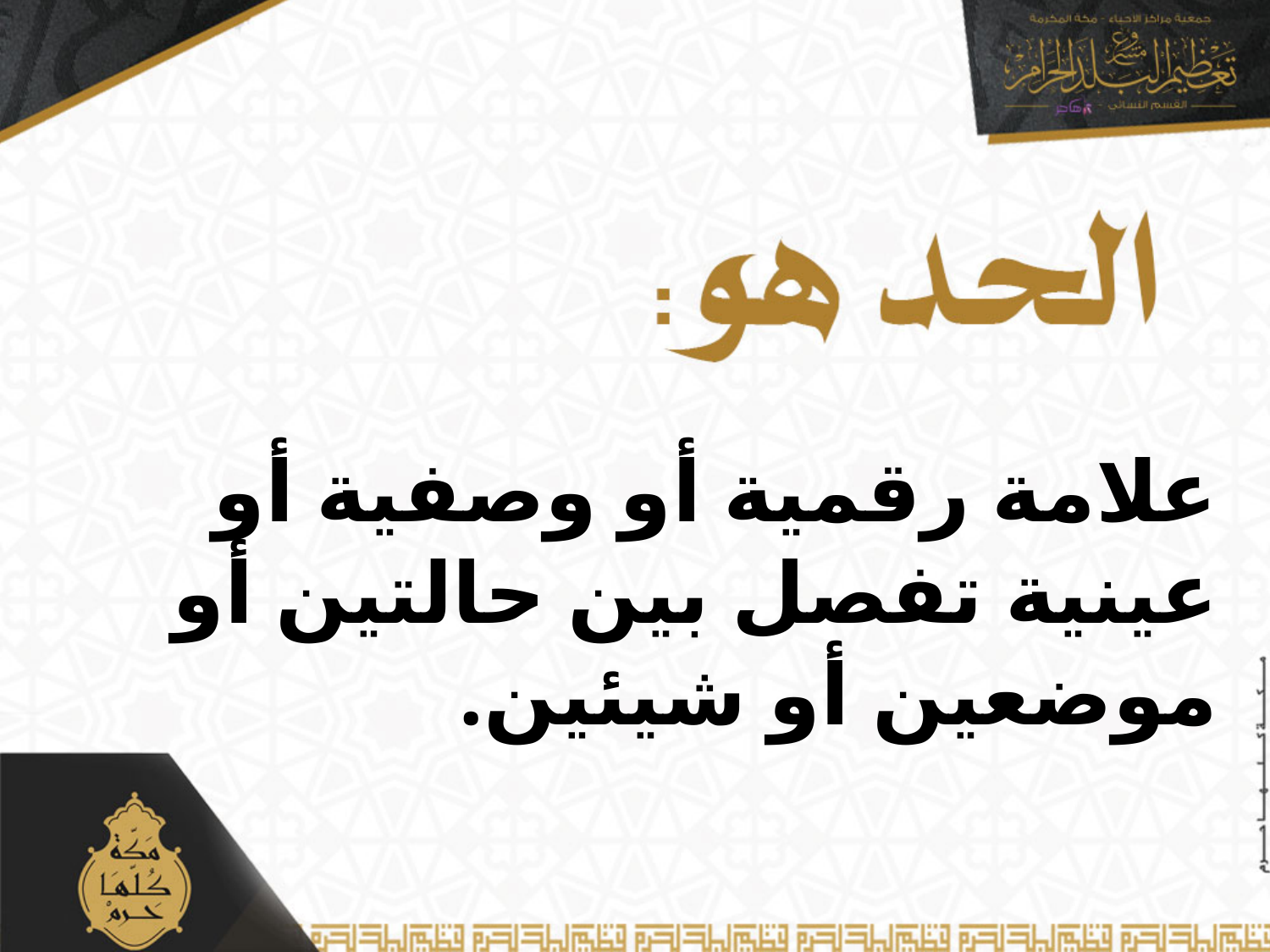

علامة رقمية أو وصفية أو عينية تفصل بين حالتين أو موضعين أو شيئين.